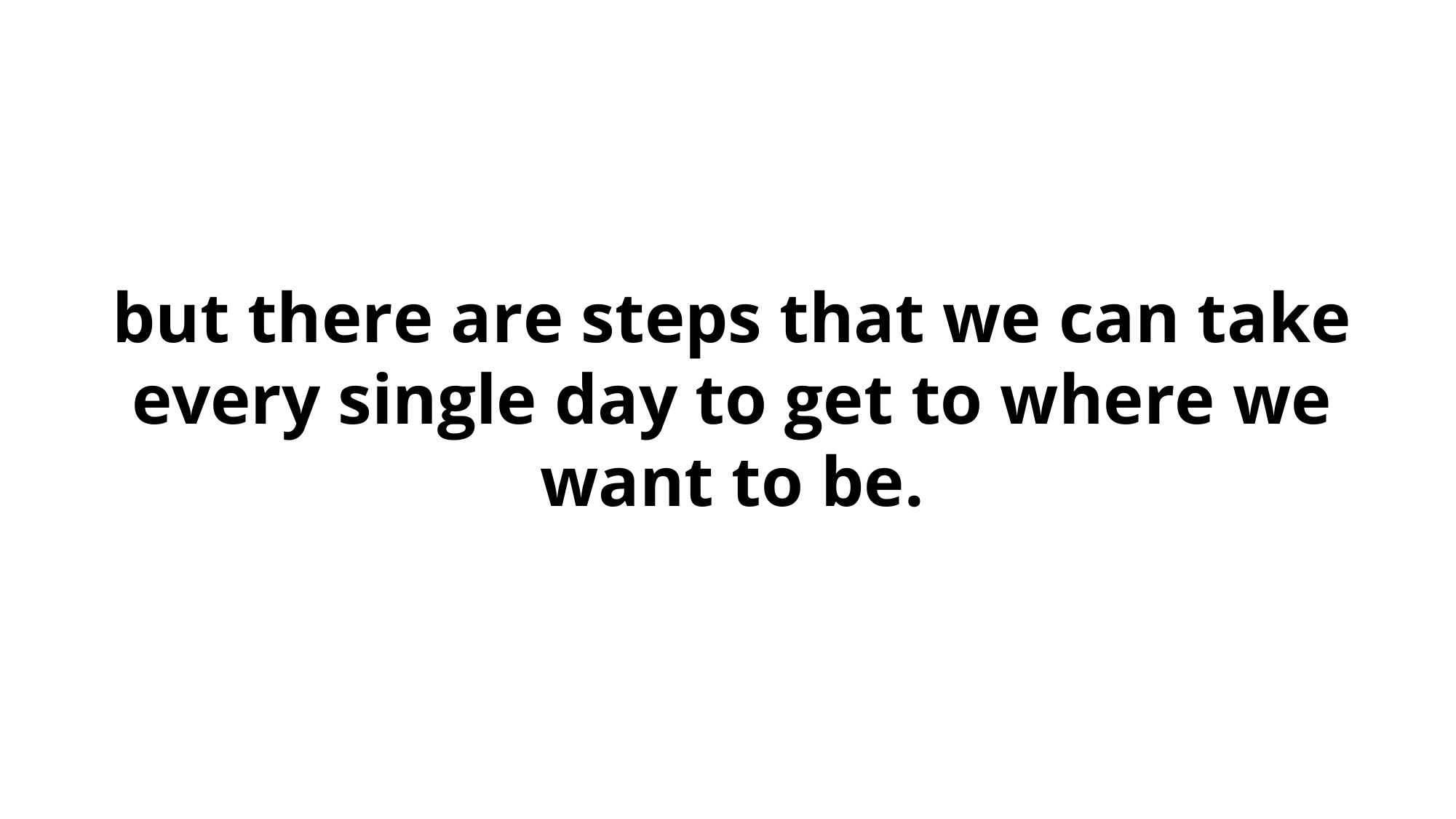

but there are steps that we can take every single day to get to where we want to be.